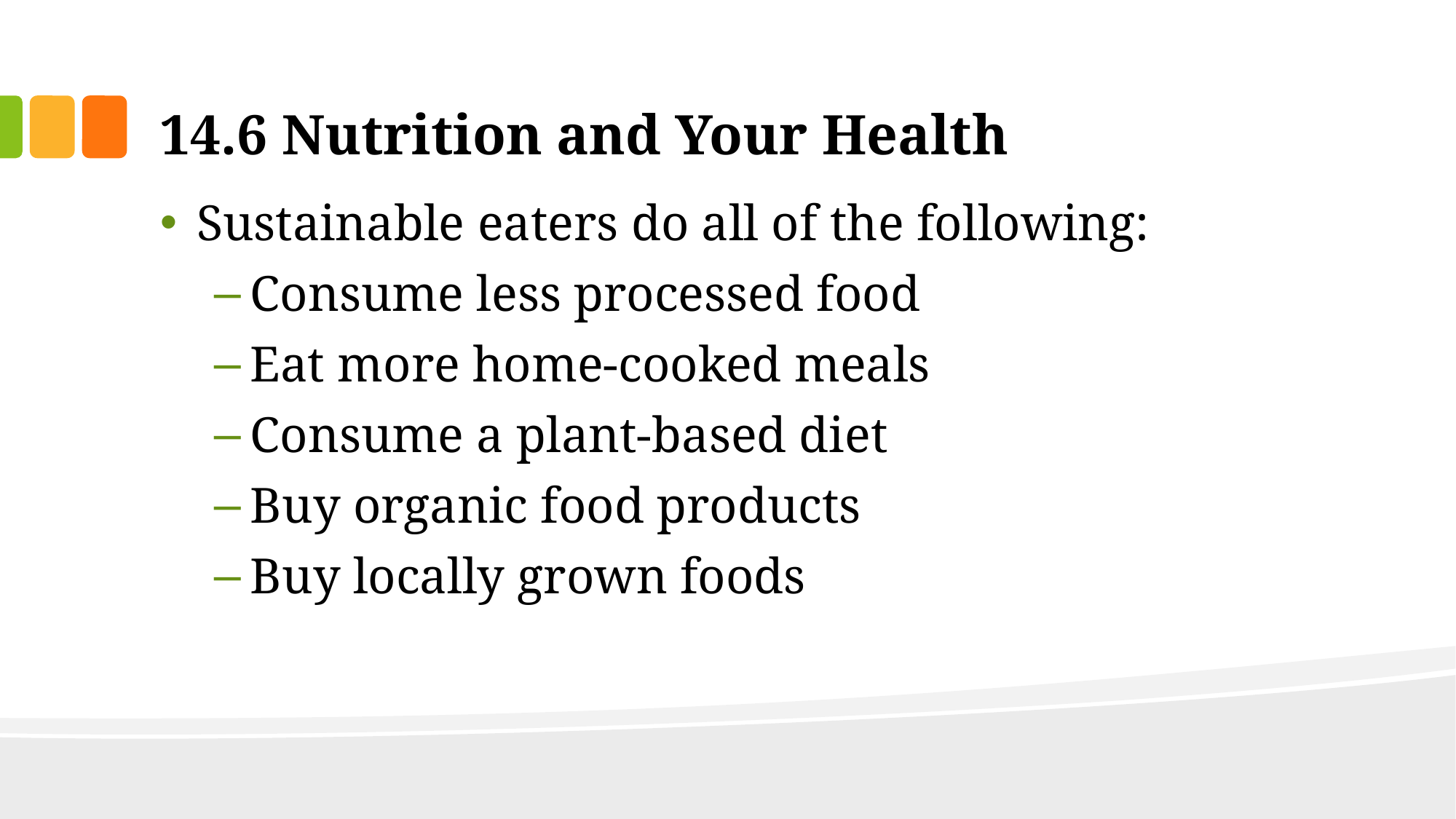

# 14.6 Nutrition and Your Health
Sustainable eaters do all of the following:
Consume less processed food
Eat more home-cooked meals
Consume a plant-based diet
Buy organic food products
Buy locally grown foods